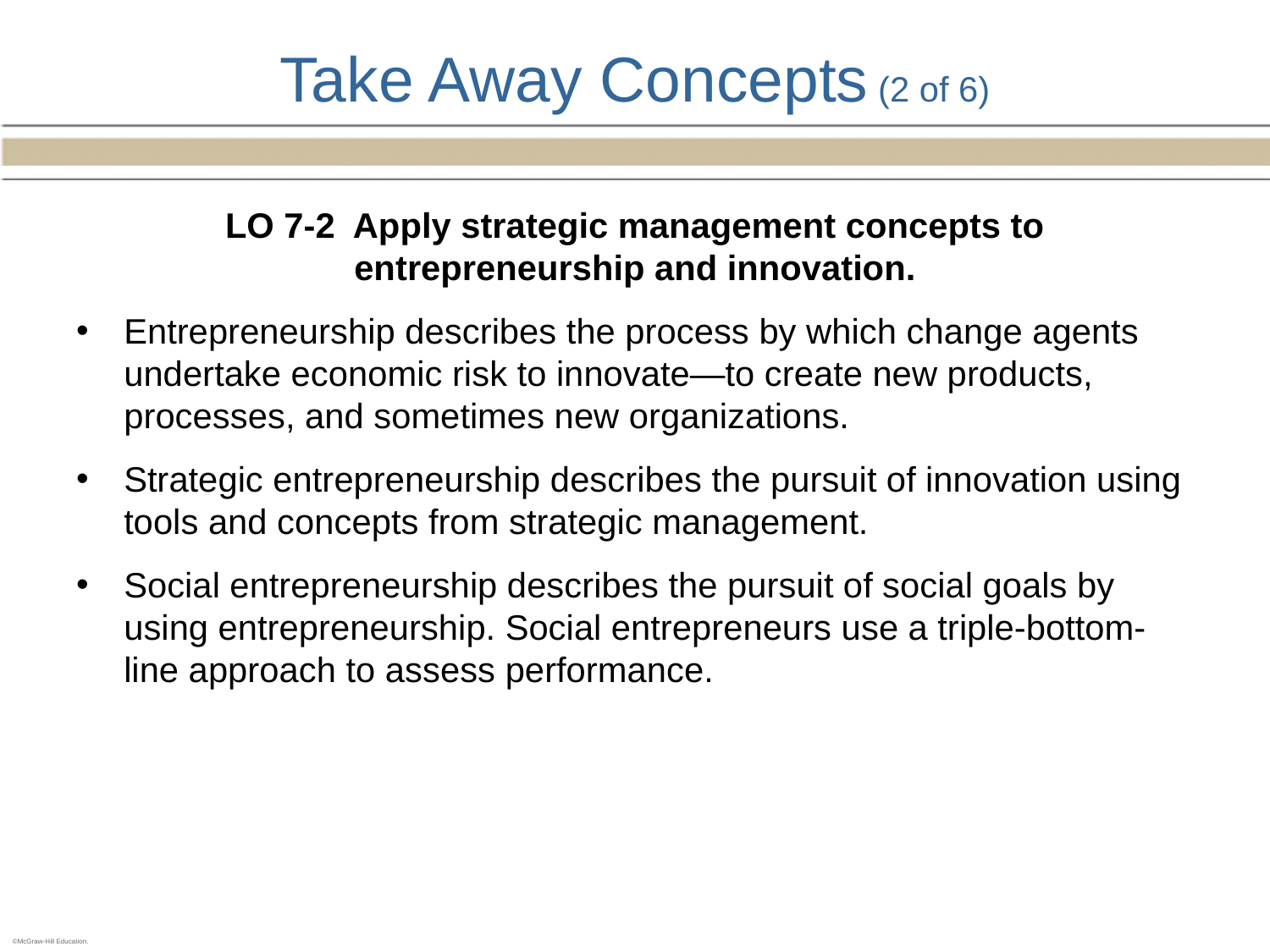

# Take Away Concepts (2 of 6)
LO 7-2 Apply strategic management concepts to entrepreneurship and innovation.
Entrepreneurship describes the process by which change agents undertake economic risk to innovate—to create new products, processes, and sometimes new organizations.
Strategic entrepreneurship describes the pursuit of innovation using tools and concepts from strategic management.
Social entrepreneurship describes the pursuit of social goals by using entrepreneurship. Social entrepreneurs use a triple-bottom-line approach to assess performance.